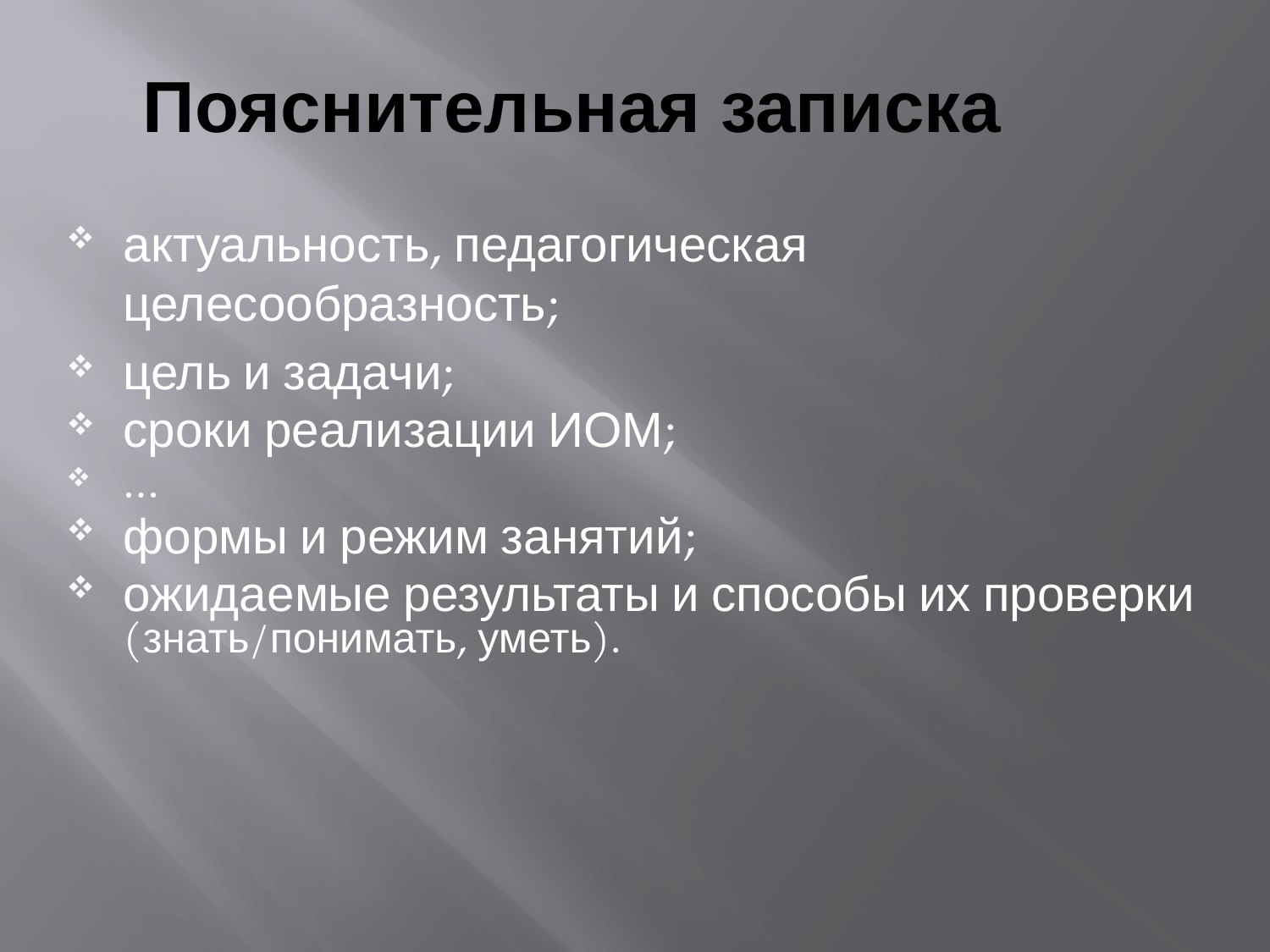

# Пояснительная записка
актуальность, педагогическая целесообразность;
цель и задачи;
сроки реализации ИОМ;
…
формы и режим занятий;
ожидаемые результаты и способы их проверки (знать/понимать, уметь).